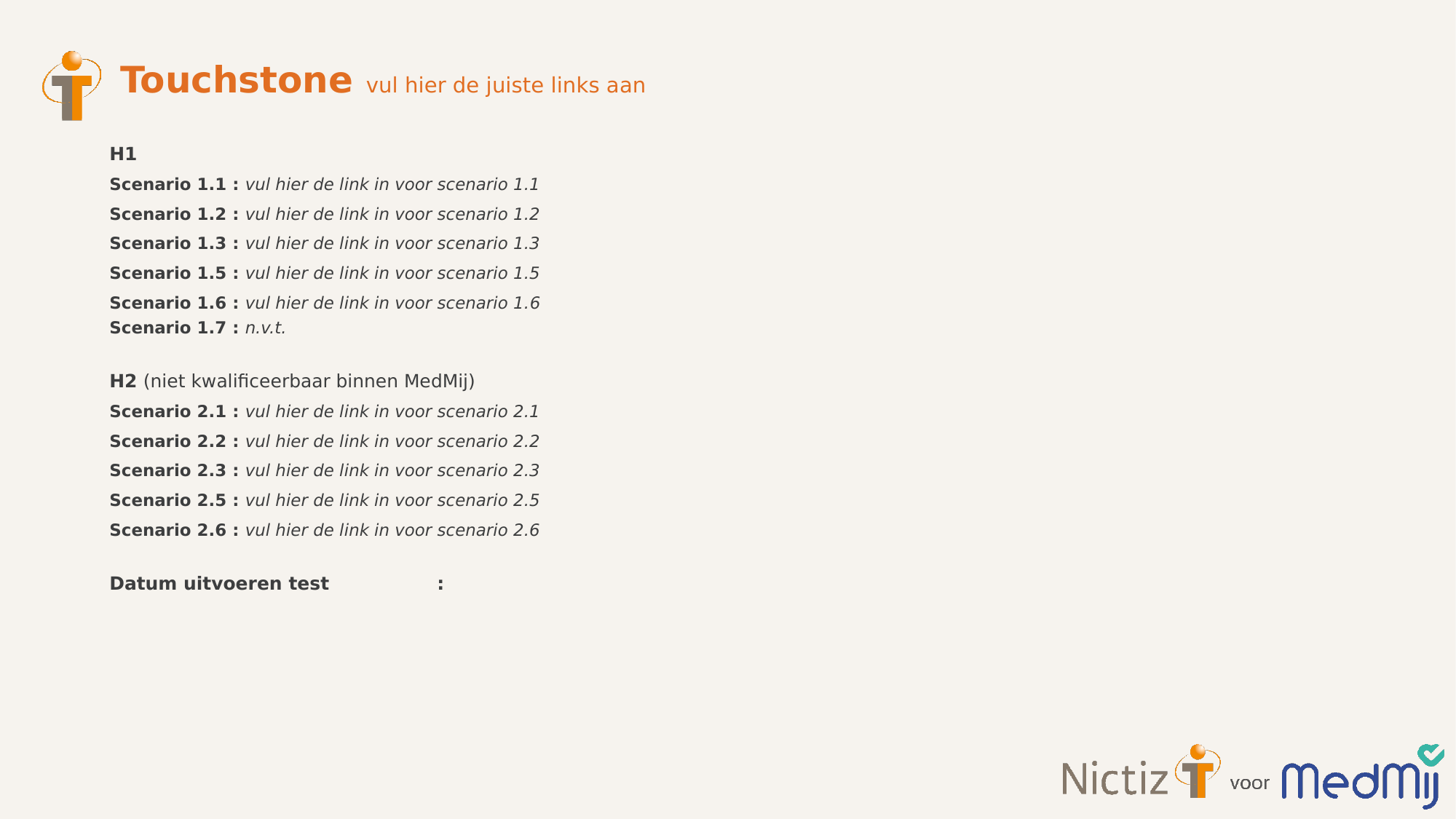

# Touchstone vul hier de juiste links aan
H1​
Scenario 1.1 : vul hier de link in voor scenario 1.1​
Scenario 1.2 : vul hier de link in voor scenario 1.2​
Scenario 1.3 : vul hier de link in voor scenario 1.3​
Scenario 1.5 : vul hier de link in voor scenario 1.5​
Scenario 1.6 : vul hier de link in voor scenario 1.6
Scenario 1.7 : n.v.t.
H2​ (niet kwalificeerbaar binnen MedMij)
Scenario 2.1 : vul hier de link in voor scenario 2.1
Scenario 2.2 : vul hier de link in voor scenario 2.2
Scenario 2.3 : vul hier de link in voor scenario 2.3
Scenario 2.5 : vul hier de link in voor scenario 2.5
Scenario 2.6 : vul hier de link in voor scenario 2.6
Datum uitvoeren test	: